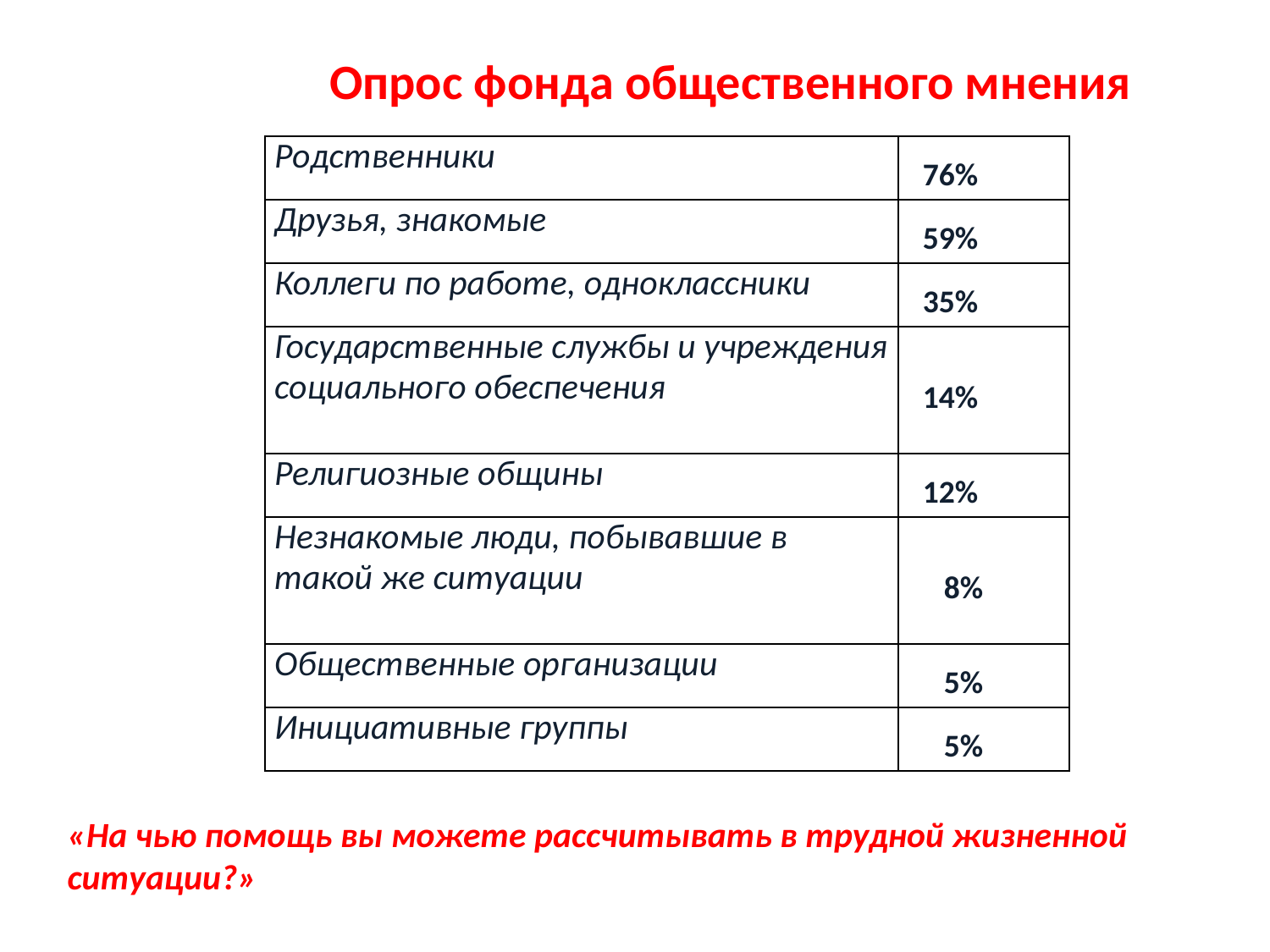

# Опрос фонда общественного мнения
| Родственники |  |
| --- | --- |
| Друзья, знакомые |  |
| Коллеги по работе, одноклассники |  |
| Государственные службы и учреждения социального обеспечения |  |
| Религиозные общины |  |
| Незнакомые люди, побывавшие в такой же ситуации |  |
| Общественные организации |  |
| Инициативные группы |  |
76%
59%
35%
14%
12%
8%
5%
5%
«На чью помощь вы можете рассчитывать в трудной жизненной ситуации?»